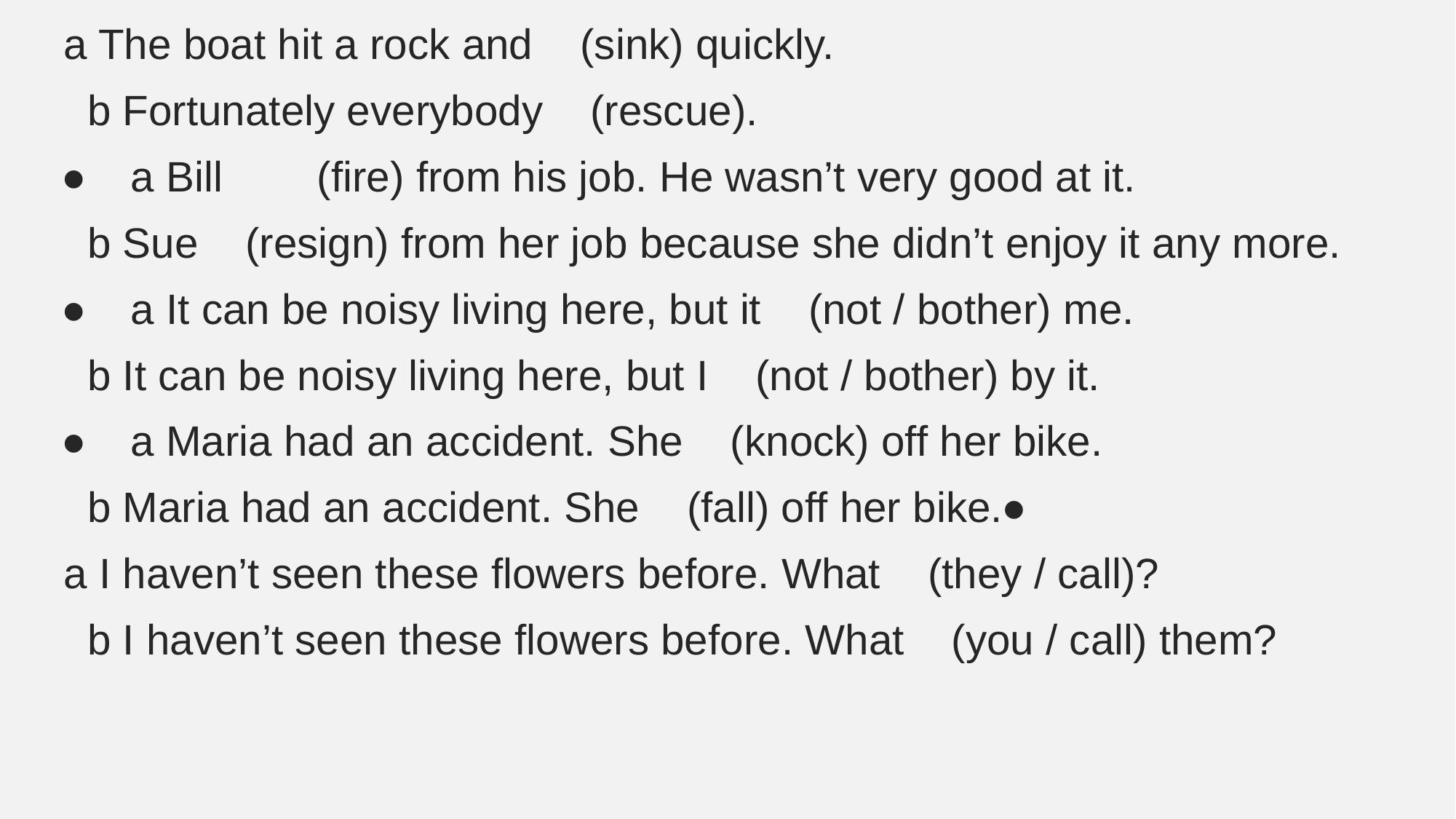

#
a The boat hit a rock and    (sink) quickly.
  b Fortunately everybody    (rescue).
⦁    a Bill        (fire) from his job. He wasn’t very good at it.
  b Sue    (resign) from her job because she didn’t enjoy it any more.
⦁    a It can be noisy living here, but it    (not / bother) me.
  b It can be noisy living here, but I    (not / bother) by it.
⦁    a Maria had an accident. She    (knock) off her bike.
  b Maria had an accident. She    (fall) off her bike.⦁
a I haven’t seen these flowers before. What    (they / call)?
  b I haven’t seen these flowers before. What    (you / call) them?